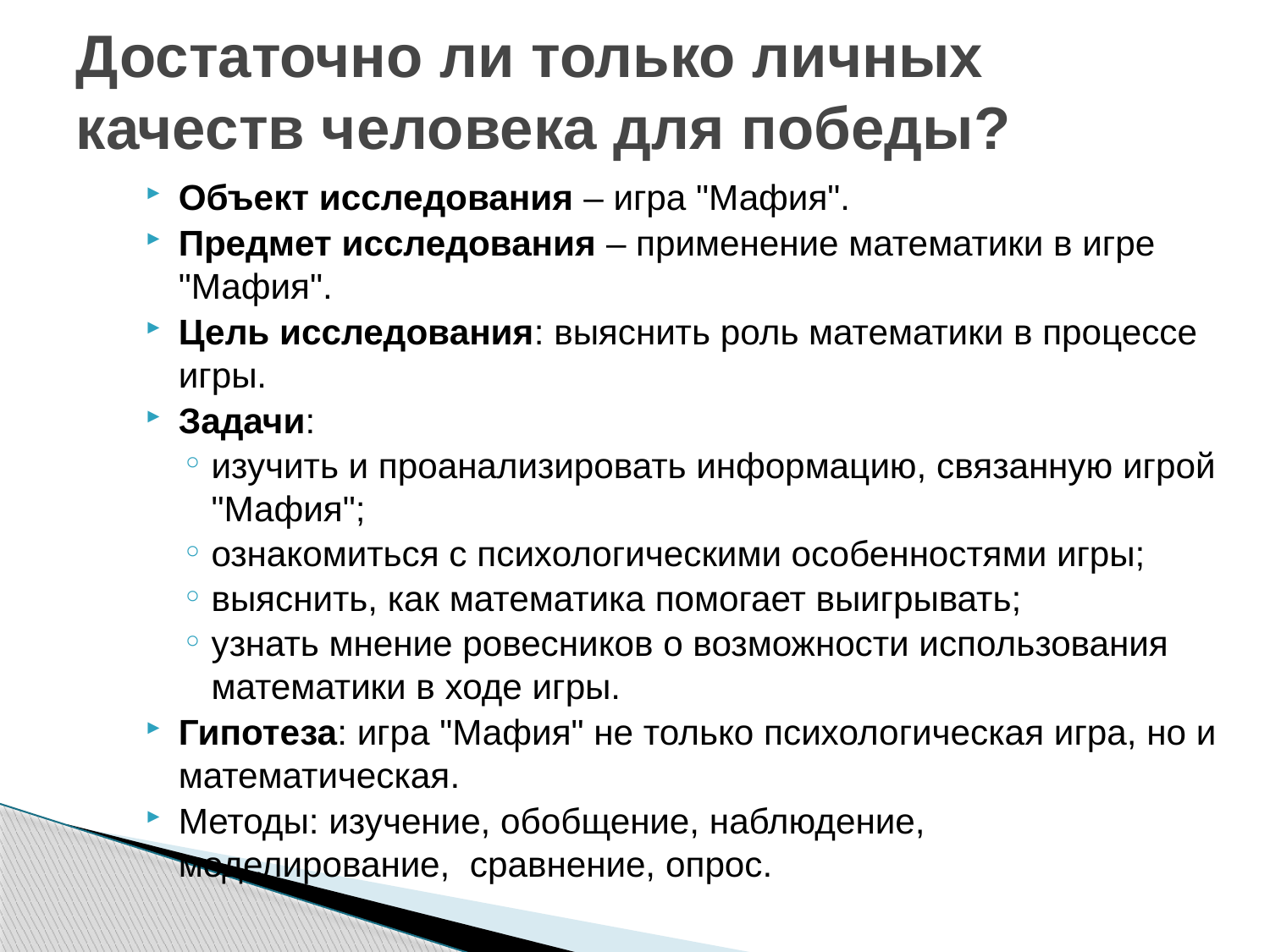

# Достаточно ли только личных качеств человека для победы?
Объект исследования – игра "Мафия".
Предмет исследования – применение математики в игре "Мафия".
Цель исследования: выяснить роль математики в процессе игры.
Задачи:
изучить и проанализировать информацию, связанную игрой "Мафия";
ознакомиться с психологическими особенностями игры;
выяснить, как математика помогает выигрывать;
узнать мнение ровесников о возможности использования математики в ходе игры.
Гипотеза: игра "Мафия" не только психологическая игра, но и математическая.
Методы: изучение, обобщение, наблюдение,
моделирование,  сравнение, опрос.